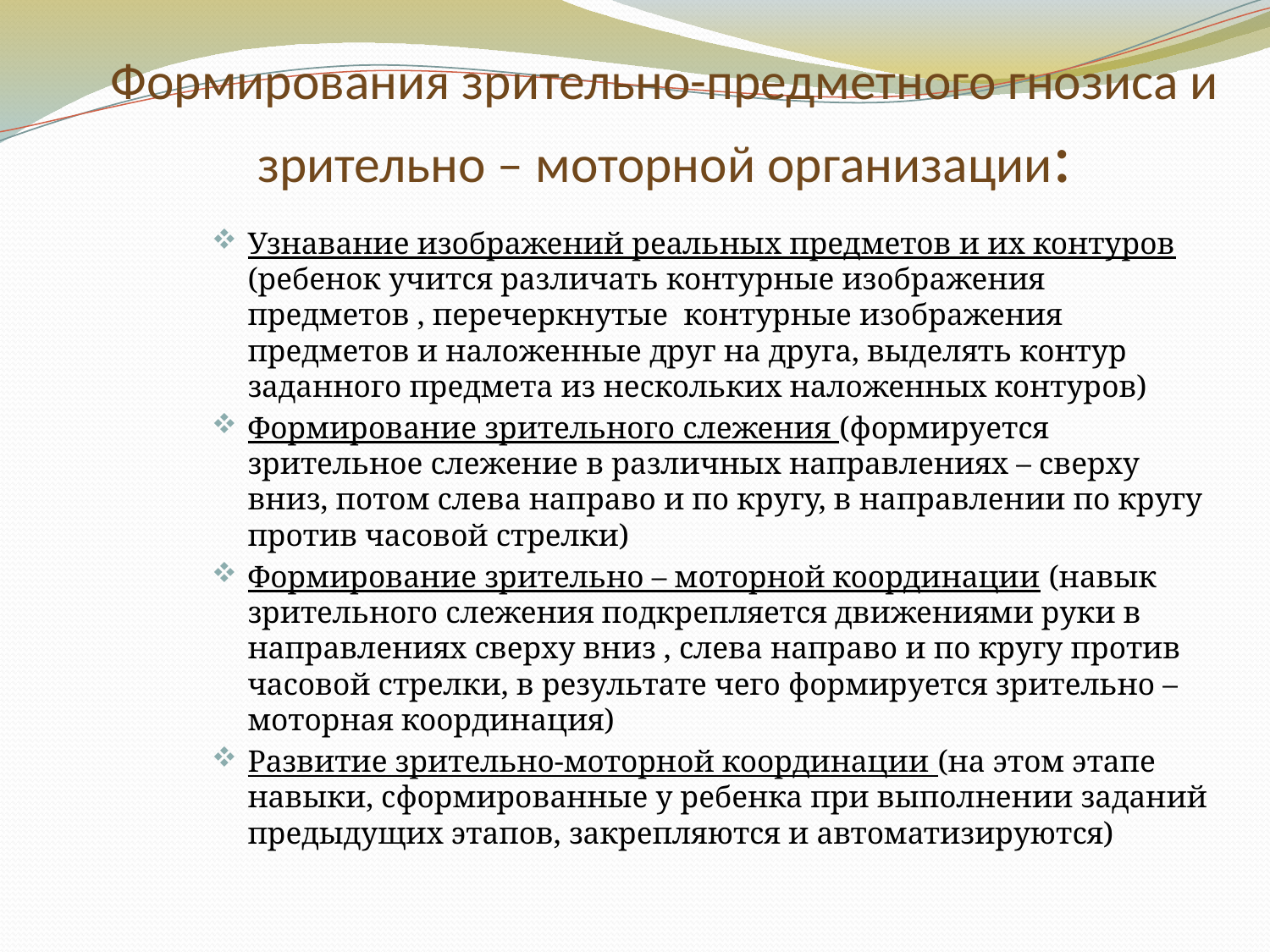

# Формирования зрительно-предметного гнозиса и зрительно – моторной организации:
Узнавание изображений реальных предметов и их контуров (ребенок учится различать контурные изображения предметов , перечеркнутые  контурные изображения предметов и наложенные друг на друга, выделять контур заданного предмета из нескольких наложенных контуров)
Формирование зрительного слежения (формируется зрительное слежение в различных направлениях – сверху вниз, потом слева направо и по кругу, в направлении по кругу против часовой стрелки)
Формирование зрительно – моторной координации (навык зрительного слежения подкрепляется движениями руки в направлениях сверху вниз , слева направо и по кругу против часовой стрелки, в результате чего формируется зрительно – моторная координация)
Развитие зрительно-моторной координации (на этом этапе навыки, сформированные у ребенка при выполнении заданий предыдущих этапов, закрепляются и автоматизируются)